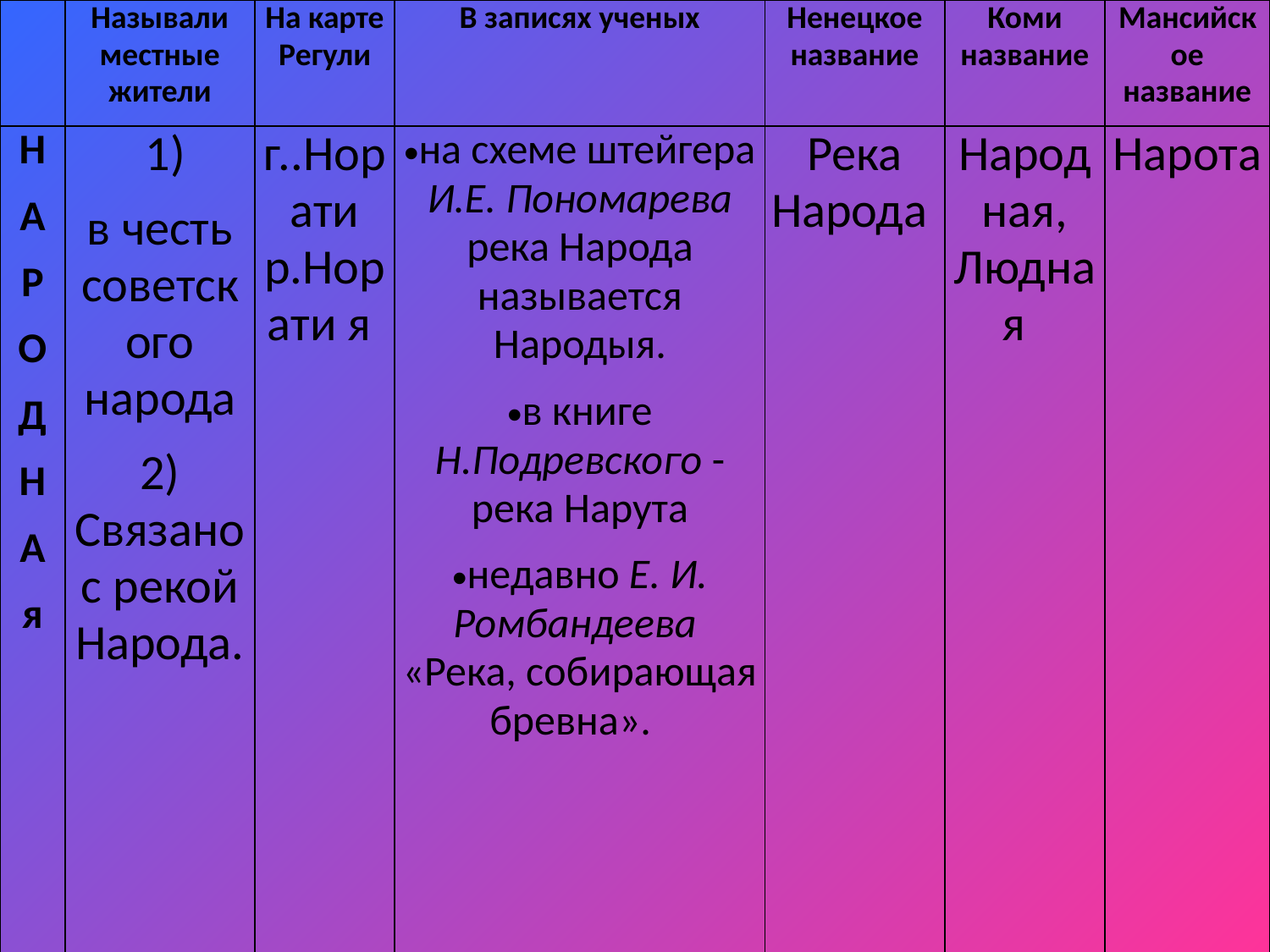

|  | Называли местные жители | На карте Регули | В записях ученых | Ненецкое название | Коми название | Мансийское название |
| --- | --- | --- | --- | --- | --- | --- |
| Н А Р О Д Н А я | 1) в честь советского народа 2) Связано с рекой Народа. | г..Норати р.Норати я | на схеме штейгера И.Е. Пономарева река Народа называется Народыя. в книге Н.Подревского - река Нарута недавно Е. И. Ромбандеева «Река, собирающая бревна». | Река Народа | Народная, Людная | Нарота |